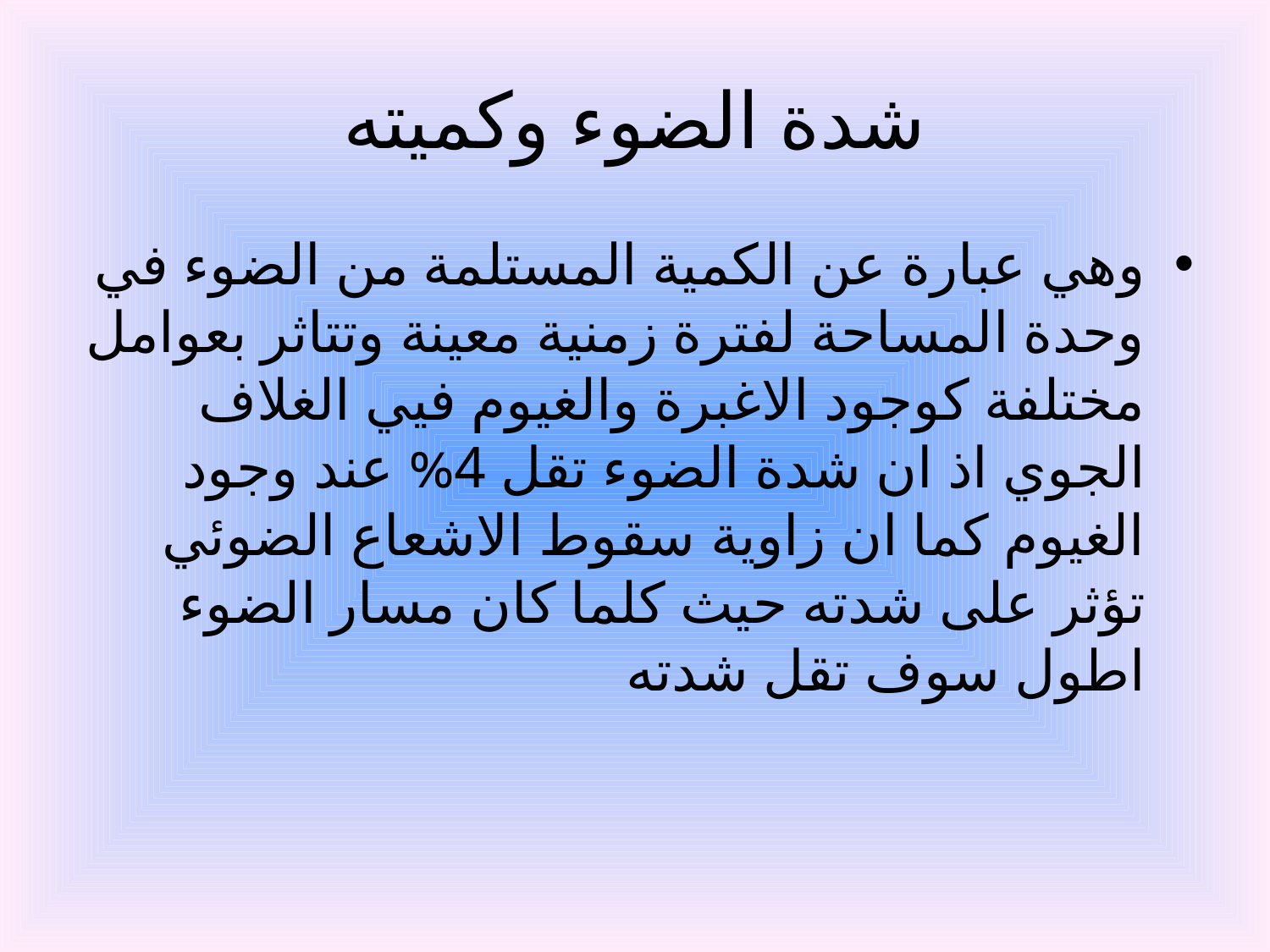

# شدة الضوء وكميته
وهي عبارة عن الكمية المستلمة من الضوء في وحدة المساحة لفترة زمنية معينة وتتاثر بعوامل مختلفة كوجود الاغبرة والغيوم فيي الغلاف الجوي اذ ان شدة الضوء تقل 4% عند وجود الغيوم كما ان زاوية سقوط الاشعاع الضوئي تؤثر على شدته حيث كلما كان مسار الضوء اطول سوف تقل شدته